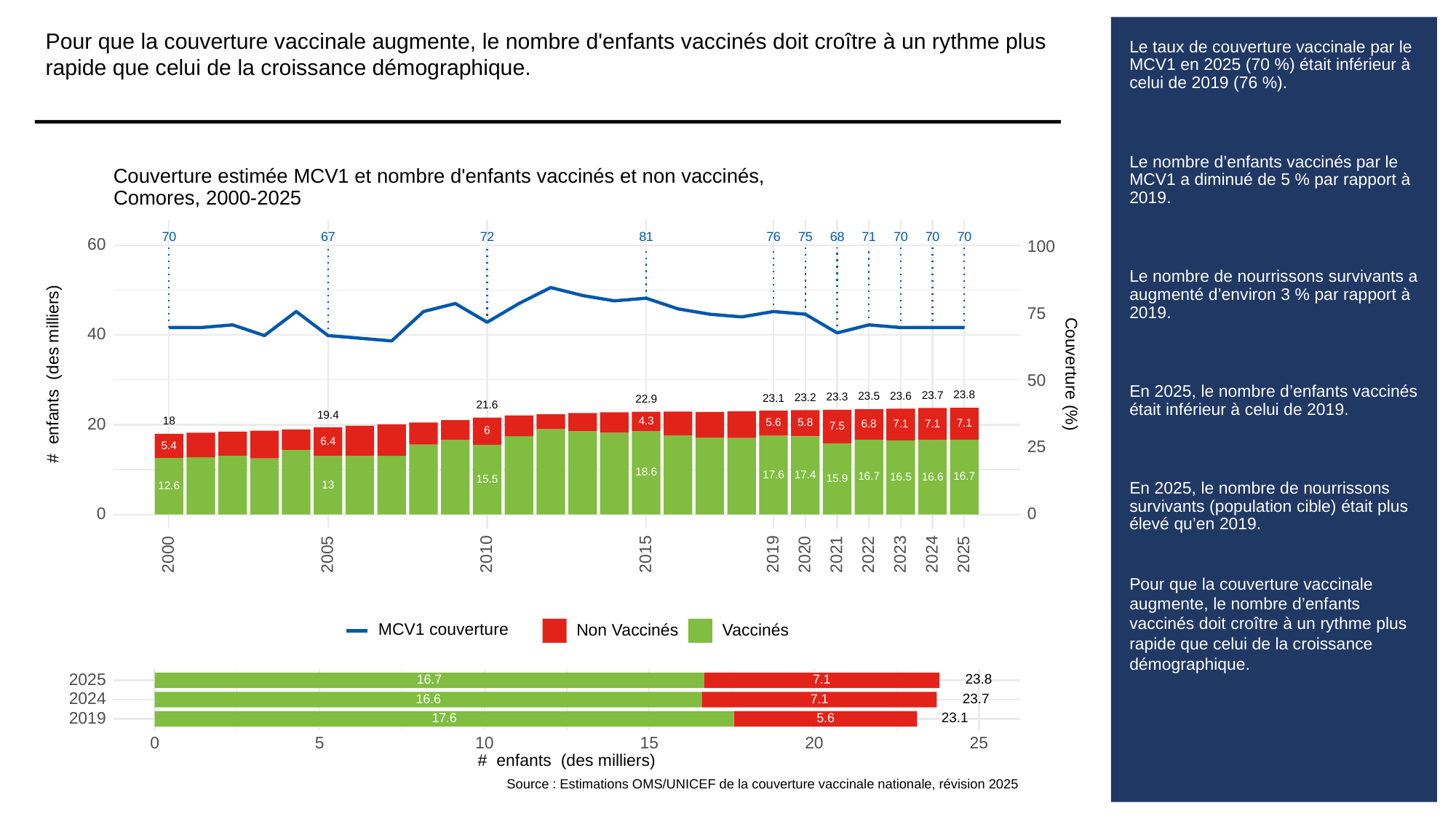

Pour que la couverture vaccinale augmente, le nombre d'enfants vaccinés doit croître à un rythme plus rapide que celui de la croissance démographique.
# Le taux de couverture vaccinale par le MCV1 en 2025 (70 %) était inférieur à celui de 2019 (76 %).

Le nombre d’enfants vaccinés par le MCV1 a diminué de 5 % par rapport à 2019.

Le nombre de nourrissons survivants a augmenté d’environ 3 % par rapport à 2019.

En 2025, le nombre d’enfants vaccinés était inférieur à celui de 2019.

En 2025, le nombre de nourrissons survivants (population cible) était plus élevé qu’en 2019.

Pour que la couverture vaccinale augmente, le nombre d’enfants vaccinés doit croître à un rythme plus rapide que celui de la croissance démographique.

Couverture estimée MCV1 et nombre d'enfants vaccinés et non vaccinés,
Comores, 2000-2025

70
67
81
76
68
70
70
70
72
75
71
60
100

75
40

#  enfants  (des milliers)
Couverture (%)
50

23.8
23.7
23.6
23.5
23.3
23.2
23.1
22.9
21.6

19.4

4.3
18

20
5.6
5.8
7.1
7.1

6.8
7.1
7.5

6

6.4

25
5.4

18.6

17.6
17.4
16.7
16.7
16.6
16.5
15.9
15.5
13
12.6
0
0

2023
2000
2005
2010
2015
2019
2020
2021
2022
2024
2025

MCV1 couverture
Non Vaccinés
Vaccinés

2025
23.8
16.7
7.1

2024
23.7
16.6
7.1

2019
23.1
17.6
5.6

0
10
15
20
25
5
#  enfants  (des milliers)
Source : Estimations OMS/UNICEF de la couverture vaccinale nationale, révision 2025